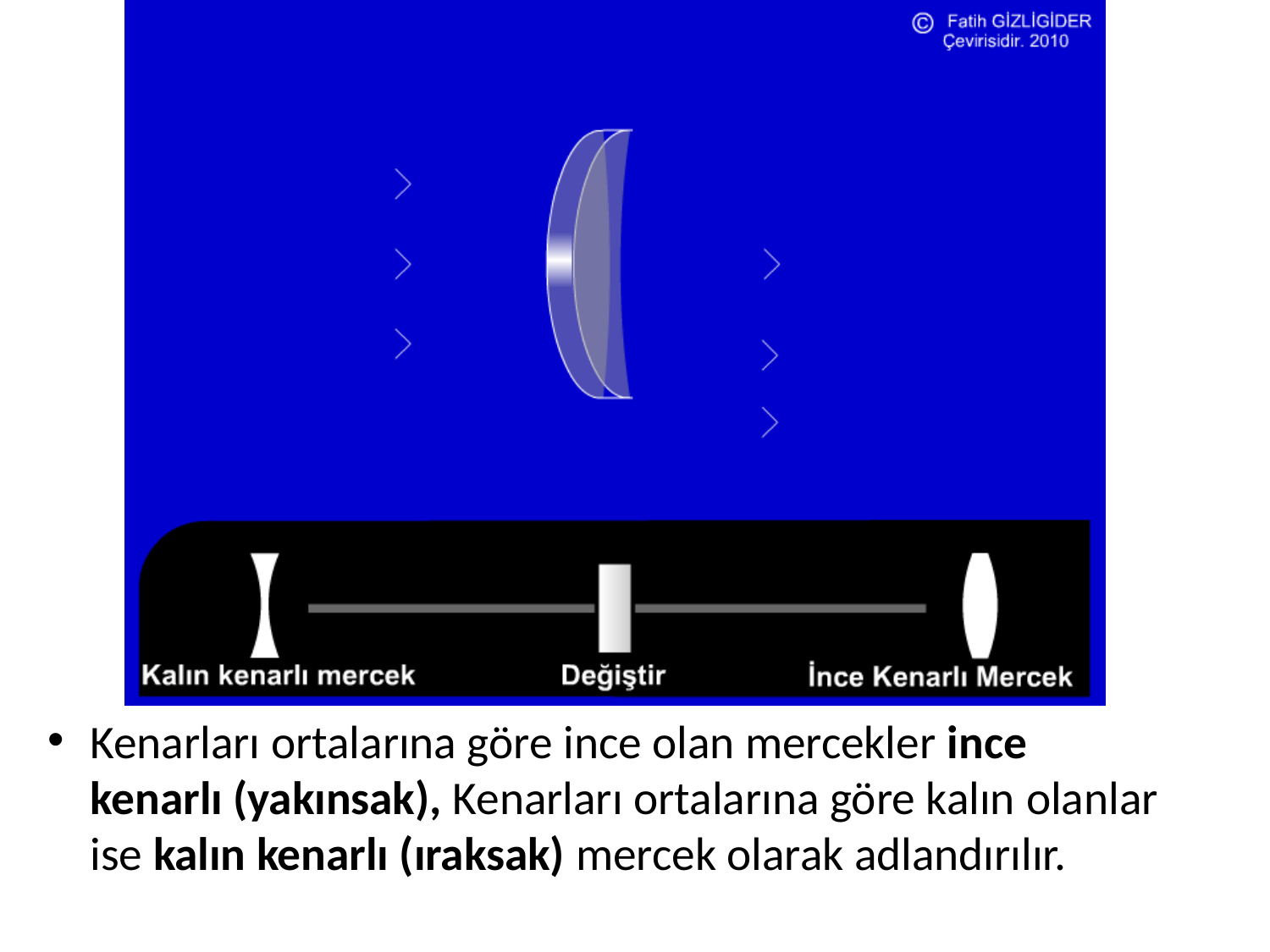

Kenarları ortalarına göre ince olan mercekler ince kenarlı (yakınsak), Kenarları ortalarına göre kalın olanlar ise kalın kenarlı (ıraksak) mercek olarak adlandırılır.